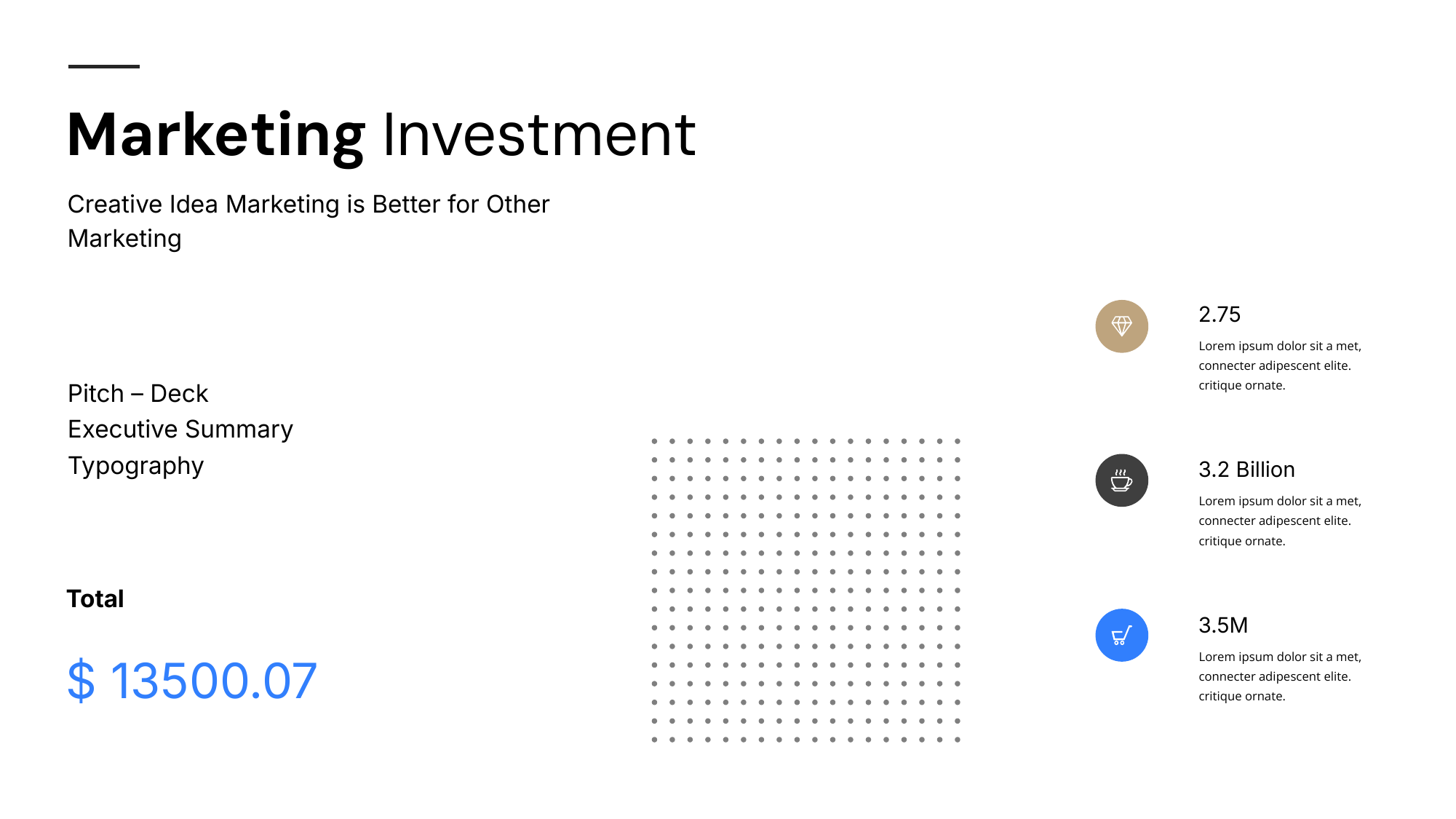

Marketing Investment
Creative Idea Marketing is Better for Other Marketing
2.75

Lorem ipsum dolor sit a met, connecter adipescent elite. critique ornate.
Pitch – Deck Executive Summary Typography

3.2 Billion

Lorem ipsum dolor sit a met, connecter adipescent elite. critique ornate.
Total
3.5M

Lorem ipsum dolor sit a met, connecter adipescent elite. critique ornate.
$ 13500.07